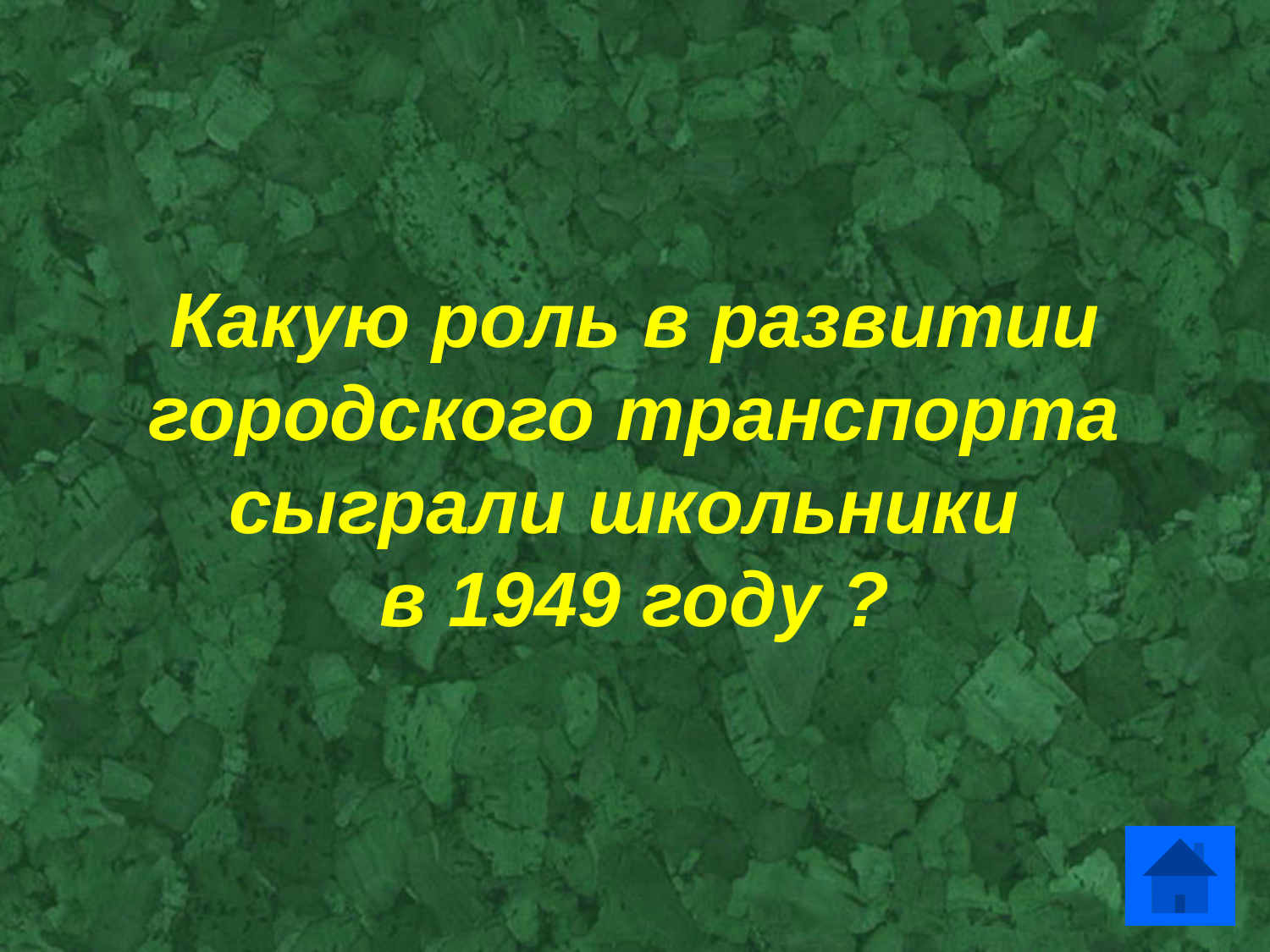

Какую роль в развитии городского транспорта сыграли школьники
в 1949 году ?